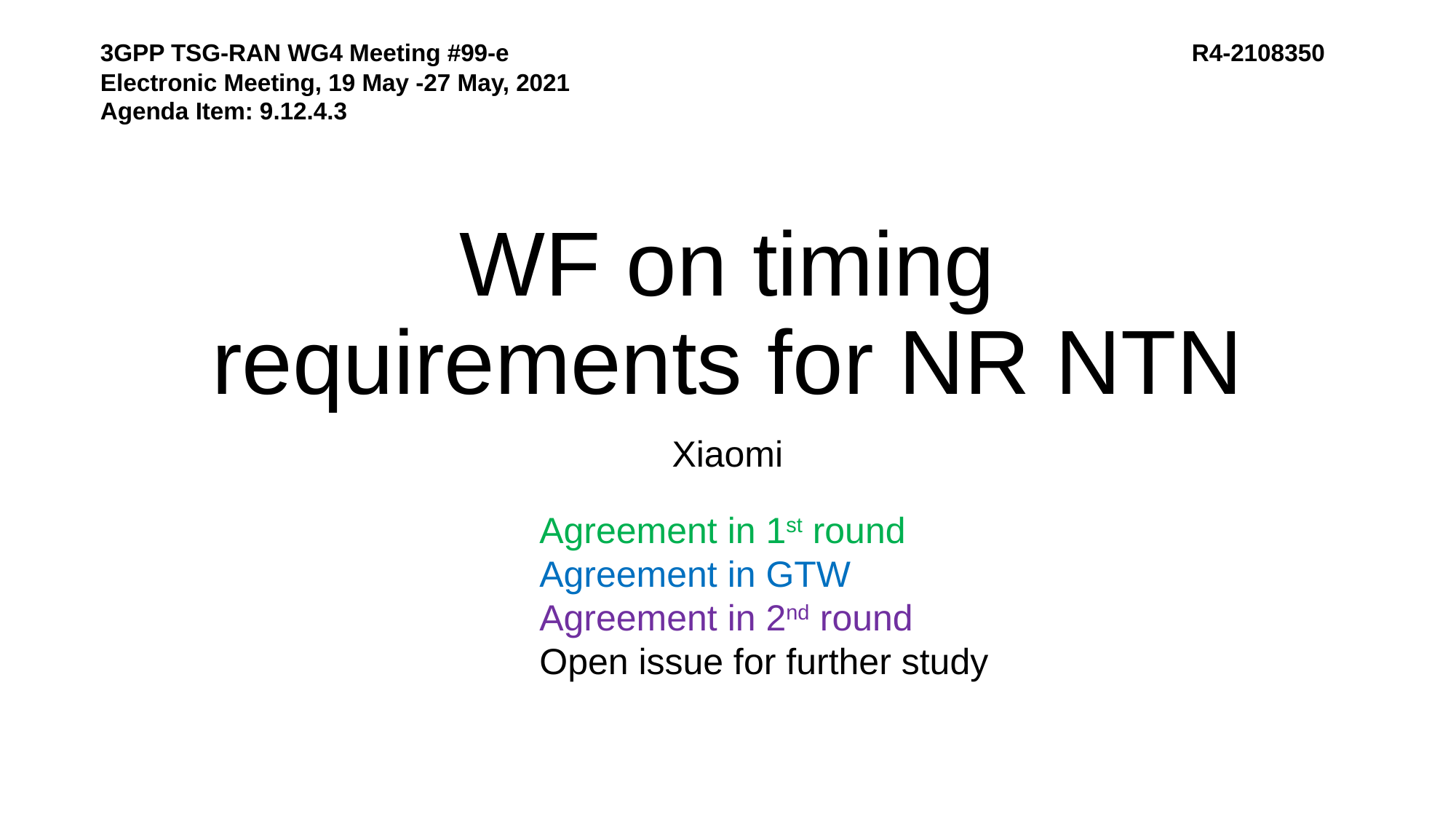

3GPP TSG-RAN WG4 Meeting #99-e							R4-2108350
Electronic Meeting, 19 May -27 May, 2021
Agenda Item: 9.12.4.3
# WF on timing requirements for NR NTN
Xiaomi
Agreement in 1st round
Agreement in GTW
Agreement in 2nd round
Open issue for further study